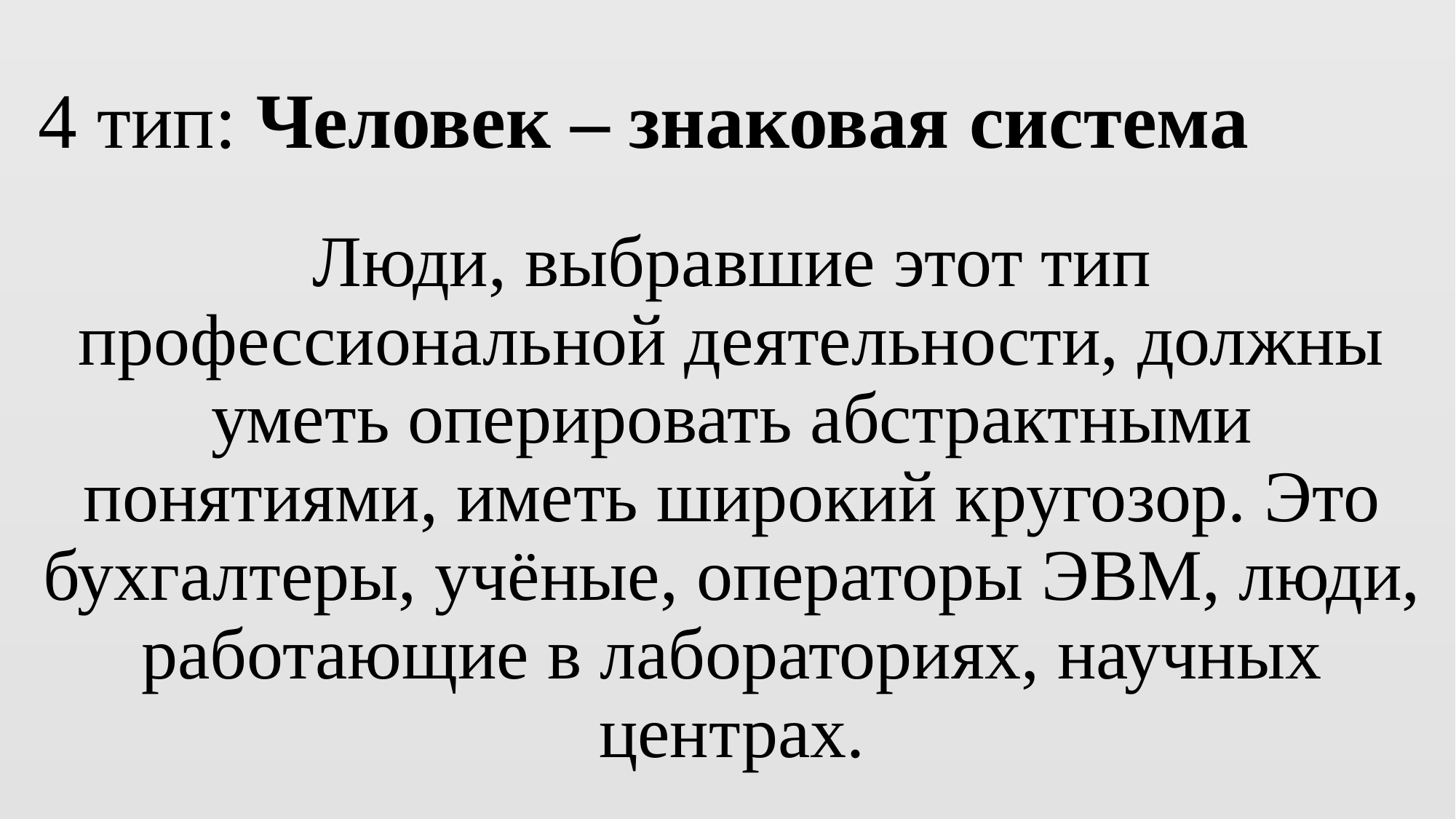

# 4 тип: Человек – знаковая система
Люди, выбравшие этот тип профессиональной деятельности, должны уметь оперировать абстрактными понятиями, иметь широкий кругозор. Это бухгалтеры, учёные, операторы ЭВМ, люди, работающие в лабораториях, научных центрах.